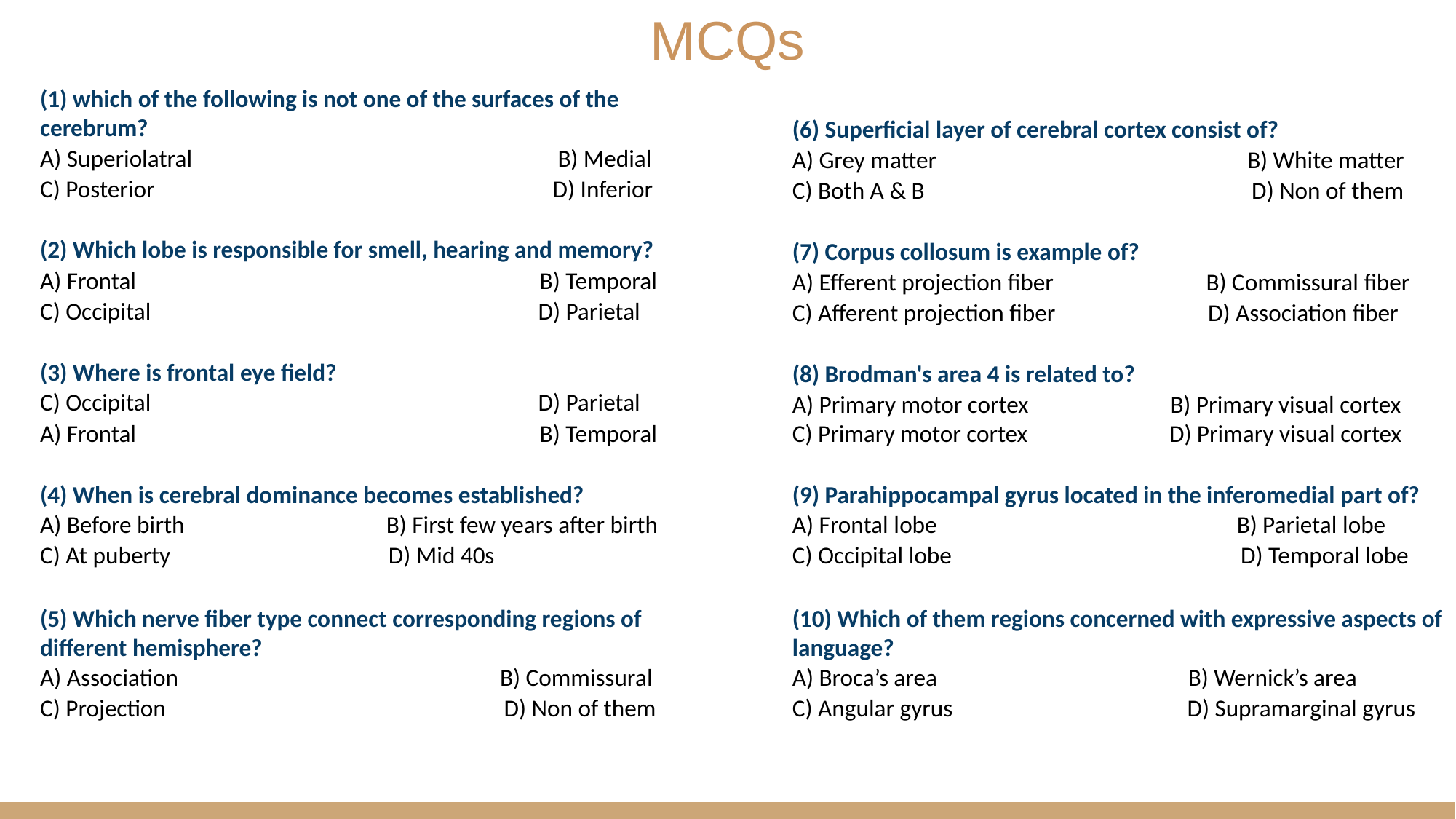

(1) which of the following is not one of the surfaces of the cerebrum?
A) Superiolatral                                                                   B) Medial
C) Posterior                                                                         D) Inferior

(2) Which lobe is responsible for smell, hearing and memory?
A) Frontal                                                                          B) Temporal
C) Occipital                                                                       D) Parietal

(3) Where is frontal eye field?
C) Occipital                                                                       D) Parietal
A) Frontal                                                                          B) Temporal

(4) When is cerebral dominance becomes established?
A) Before birth                                     B) First few years after birth
C) At puberty                                        D) Mid 40s

(5) Which nerve fiber type connect corresponding regions of different hemisphere?
A) Association                                                           B) Commissural
C) Projection                                                              D) Non of them

(6) Superficial layer of cerebral cortex consist of?
A) Grey matter                                                         B) White matter
C) Both A & B                                                            D) Non of them

(7) Corpus collosum is example of?
A) Efferent projection fiber                            B) Commissural fiber
C) Afferent projection fiber                            D) Association fiber

(8) Brodman's area 4 is related to?
A) Primary motor cortex                          B) Primary visual cortex
C) Primary motor cortex                          D) Primary visual cortex

(9) Parahippocampal gyrus located in the inferomedial part of?
A) Frontal lobe                                                       B) Parietal lobe
C) Occipital lobe                                                     D) Temporal lobe

(10) Which of them regions concerned with expressive aspects of language?
A) Broca’s area                                              B) Wernick’s area
C) Angular gyrus                                           D) Supramarginal gyrus